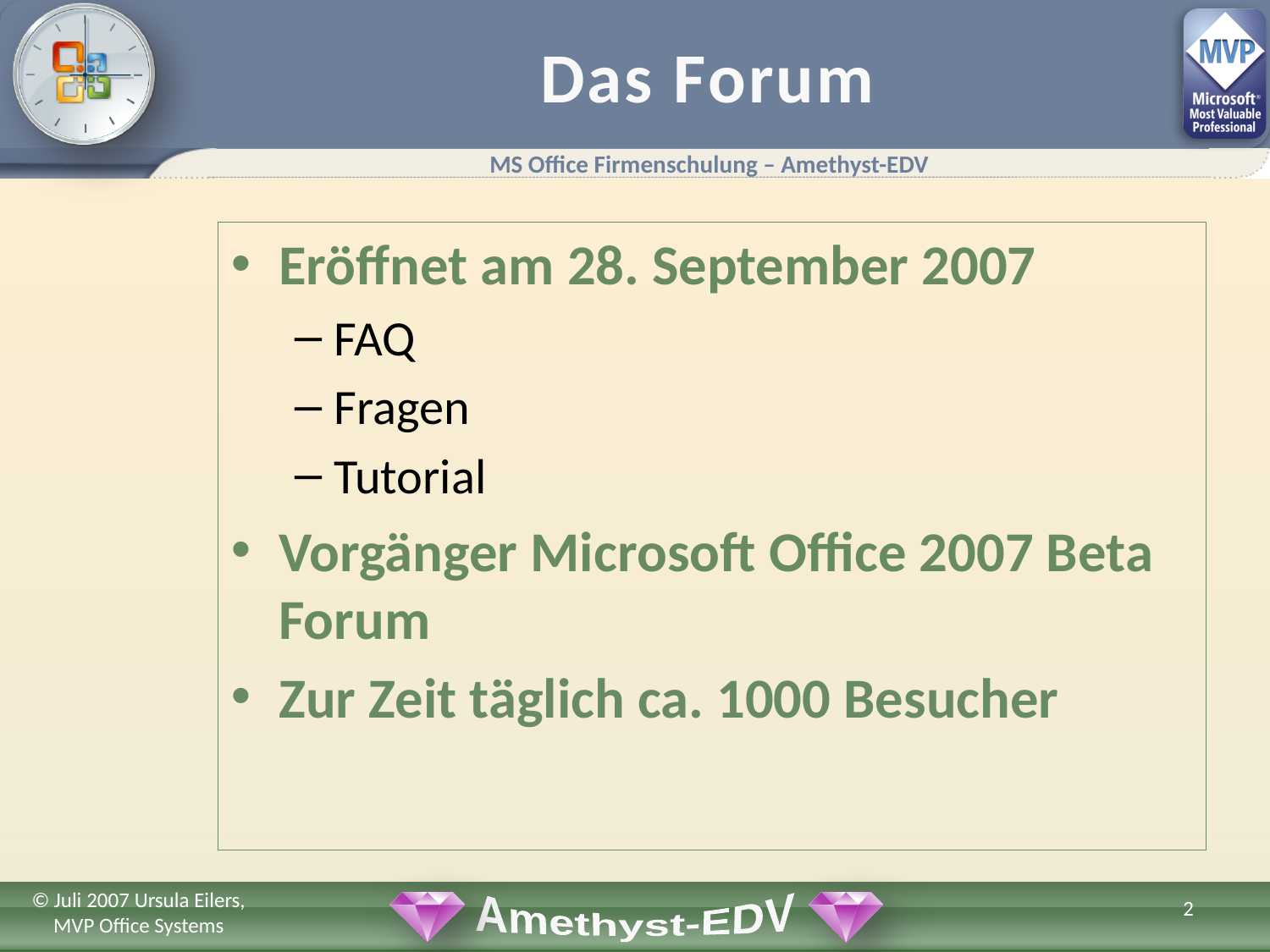

# Das Forum
Eröffnet am 28. September 2007
FAQ
Fragen
Tutorial
Vorgänger Microsoft Office 2007 Beta Forum
Zur Zeit täglich ca. 1000 Besucher

2
© Juli 2007 Ursula Eilers, MVP Office Systems